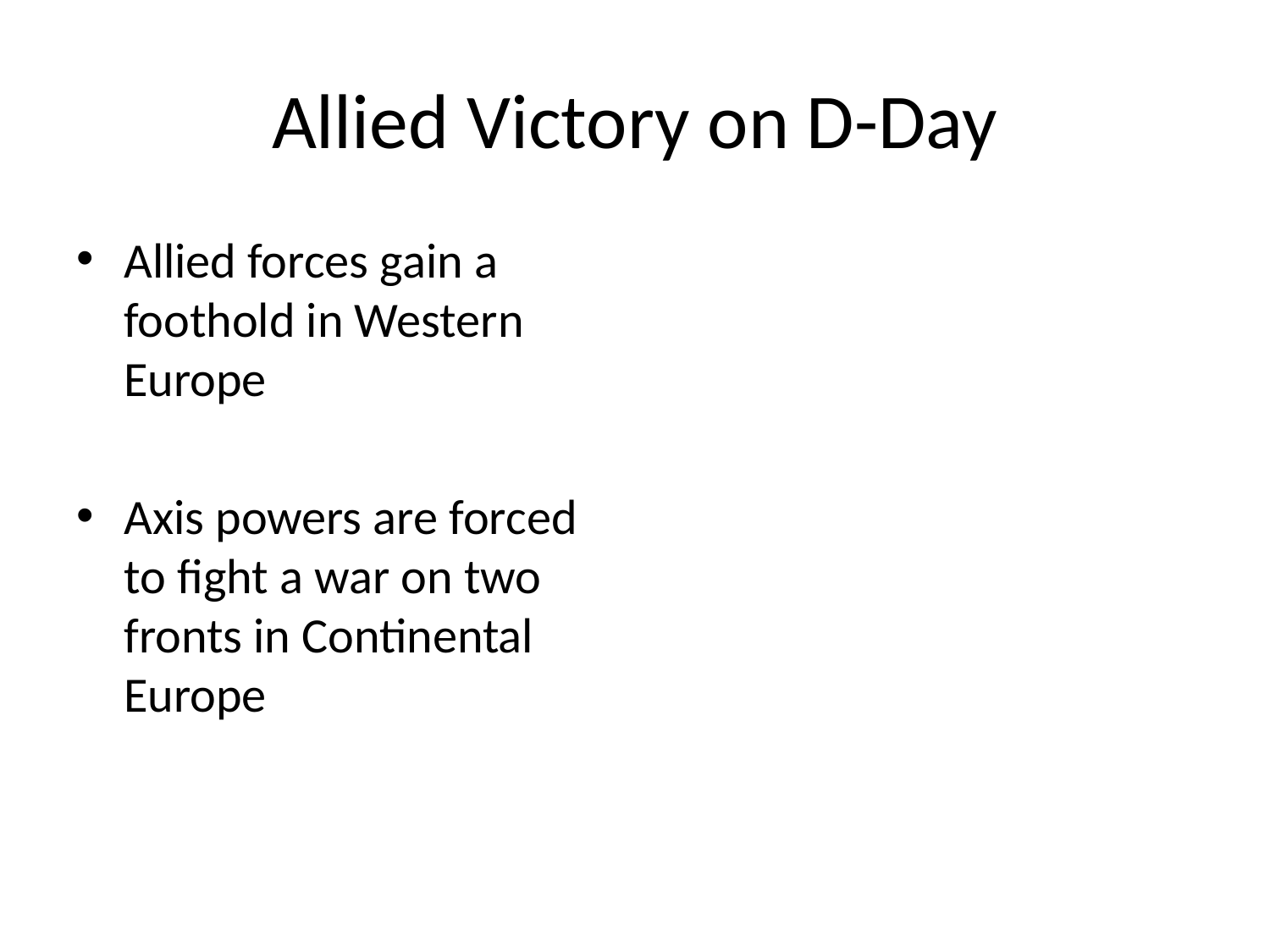

# Allied Victory on D-Day
Allied forces gain a foothold in Western Europe

Axis powers are forced to fight a war on two fronts in Continental Europe